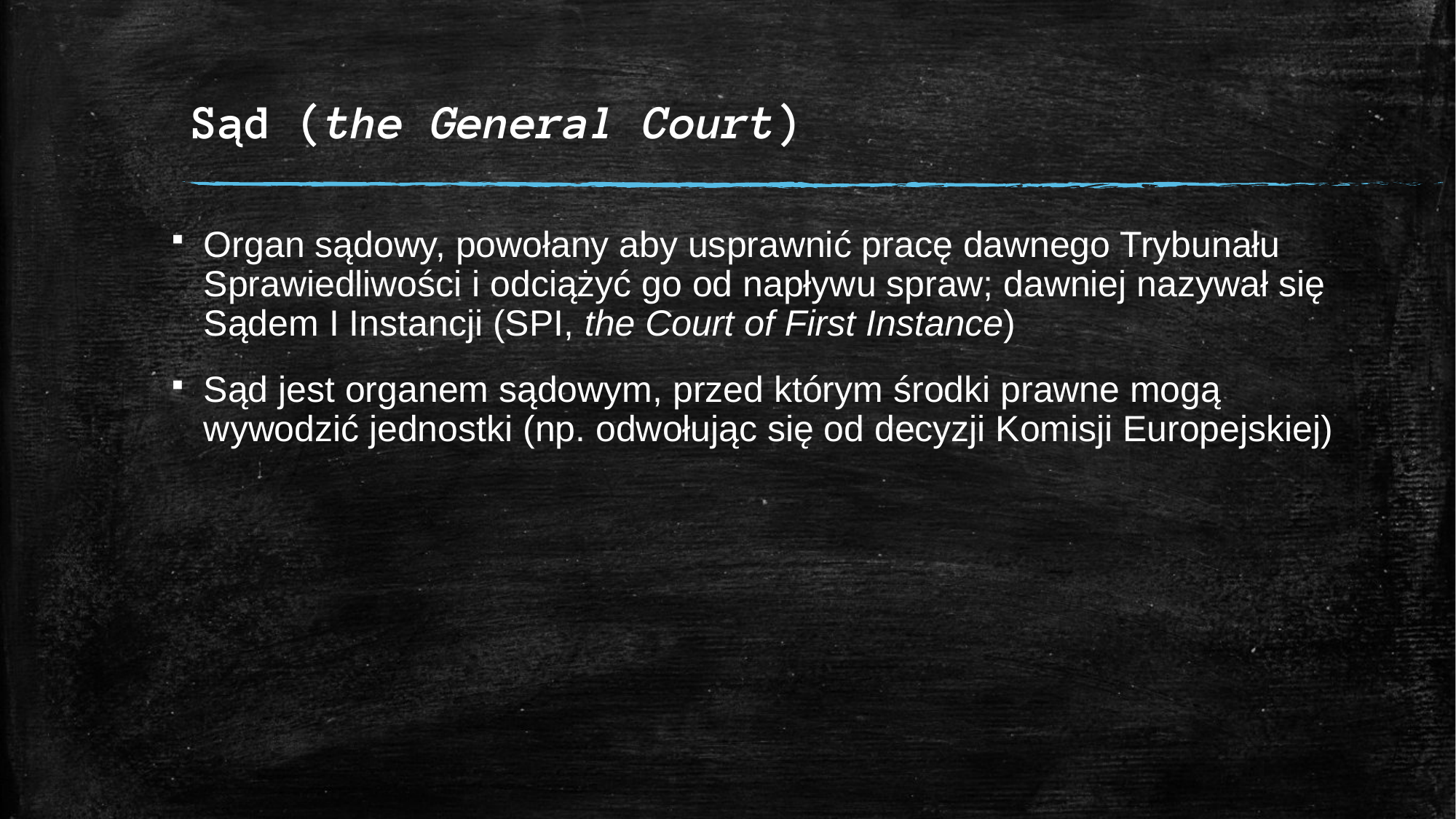

# Sąd (the General Court)
Organ sądowy, powołany aby usprawnić pracę dawnego Trybunału Sprawiedliwości i odciążyć go od napływu spraw; dawniej nazywał się Sądem I Instancji (SPI, the Court of First Instance)
Sąd jest organem sądowym, przed którym środki prawne mogą wywodzić jednostki (np. odwołując się od decyzji Komisji Europejskiej)